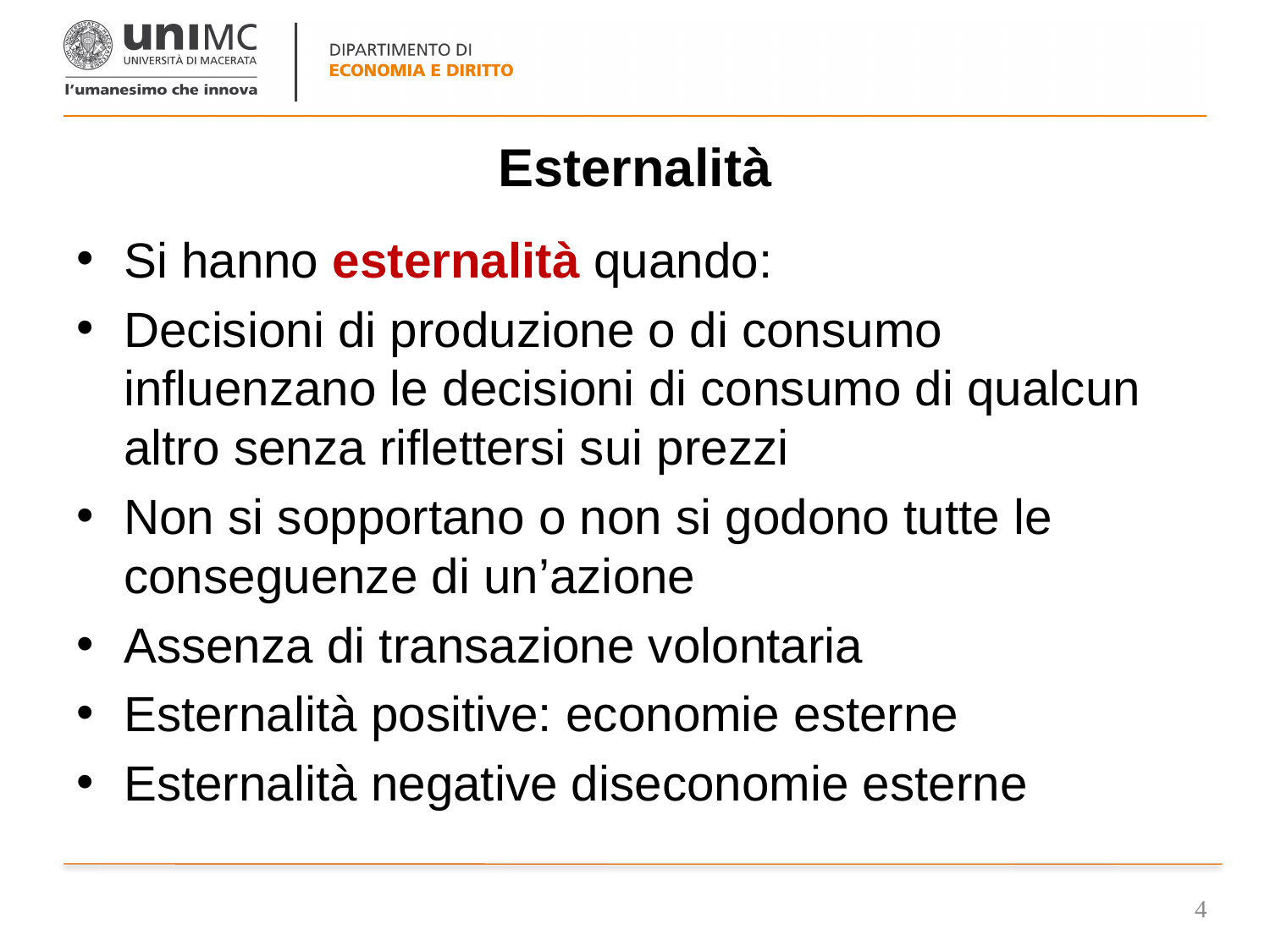

# Esternalità
Si hanno esternalità quando:
Decisioni di produzione o di consumo influenzano le decisioni di consumo di qualcun altro senza riflettersi sui prezzi
Non si sopportano o non si godono tutte le conseguenze di un’azione
Assenza di transazione volontaria
Esternalità positive: economie esterne
Esternalità negative diseconomie esterne
4